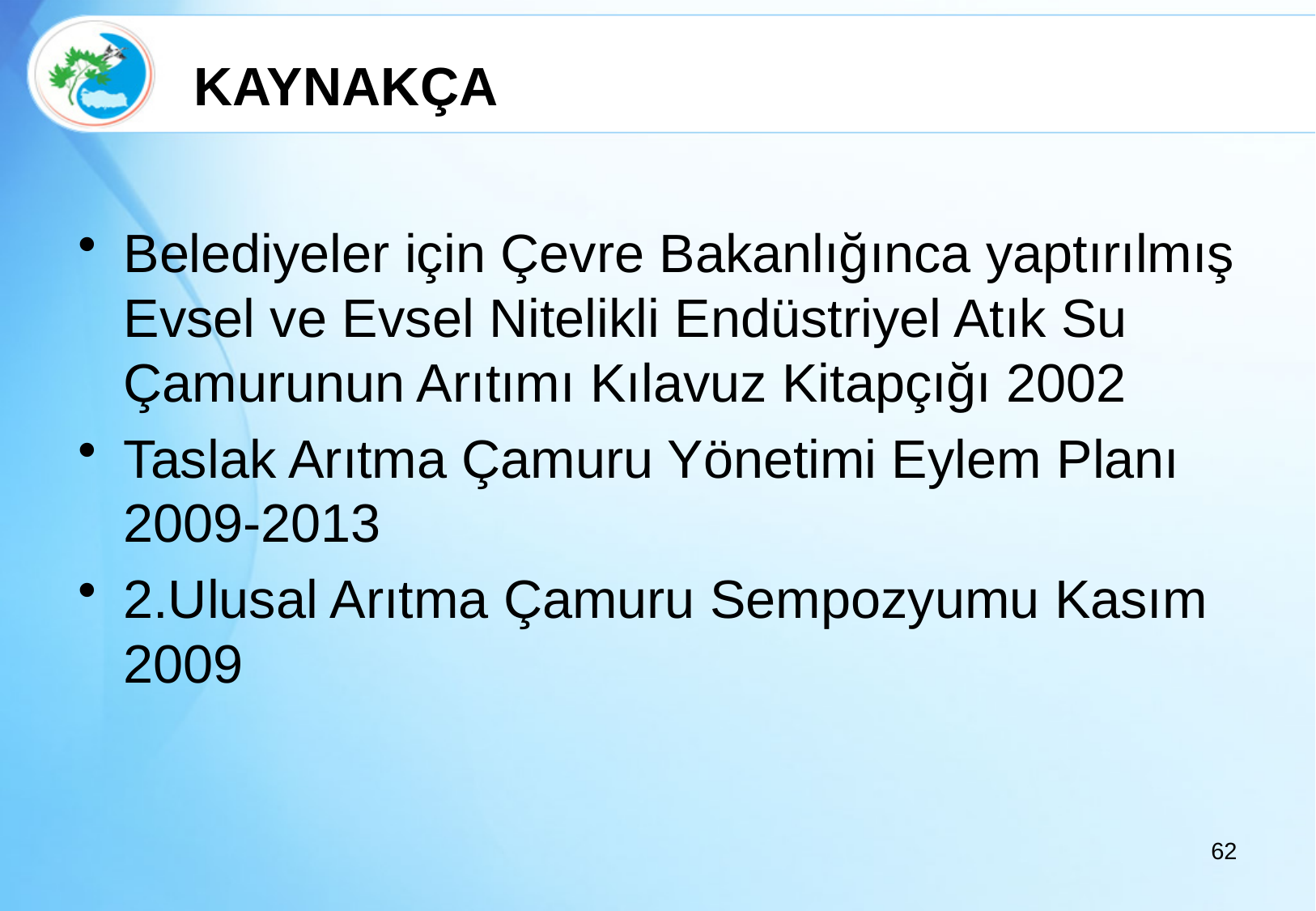

# KAYNAKÇA
Belediyeler için Çevre Bakanlığınca yaptırılmış Evsel ve Evsel Nitelikli Endüstriyel Atık Su Çamurunun Arıtımı Kılavuz Kitapçığı 2002
Taslak Arıtma Çamuru Yönetimi Eylem Planı 2009-2013
2.Ulusal Arıtma Çamuru Sempozyumu Kasım 2009
62